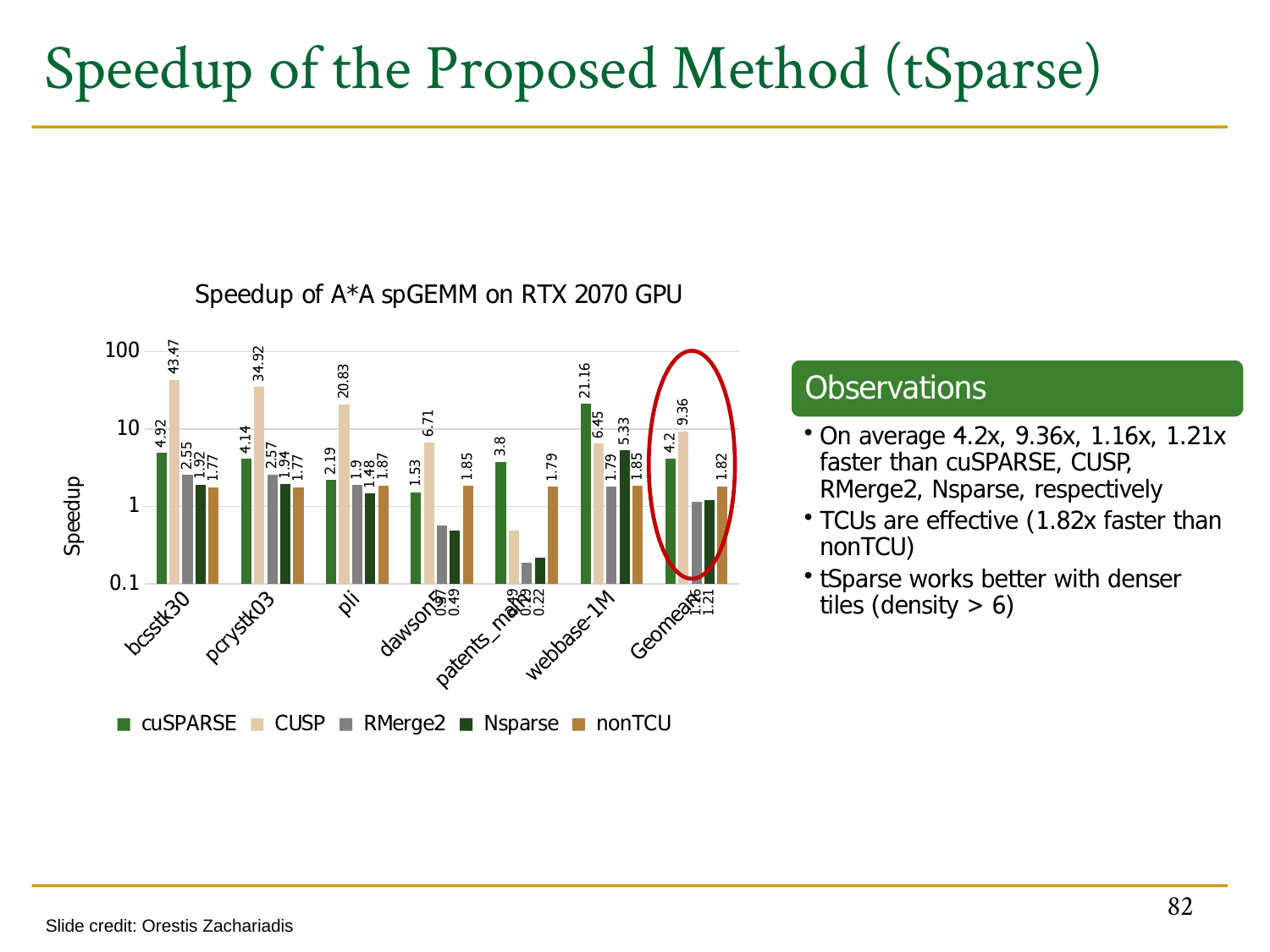

# Speedup of the Proposed Method (tSparse)

### Chart: Speedup of A*A spGEMM on RTX 2070 GPU

| Category |  cuSPARSE |  CUSP |  RMerge2 |  Nsparse |  nonTCU |
|---|---|---|---|---|---|
| bcsstk30 | 4.92 | 43.47 | 2.55 | 1.92 | 1.77 |
| pcrystk03 | 4.14 | 34.92 | 2.57 | 1.94 | 1.77 |
| pli | 2.19 | 20.83 | 1.9 | 1.48 | 1.87 |
| dawson5 | 1.53 | 6.71 | 0.57 | 0.49 | 1.85 |
| patents_main | 3.8 | 0.49 | 0.19 | 0.22 | 1.79 |
| webbase-1M | 21.16 | 6.45 | 1.79 | 5.33 | 1.85 |
| Geomean | 4.2 | 9.36 | 1.16 | 1.21 | 1.82 |
Observations
On average 4.2x, 9.36x, 1.16x, 1.21x faster than cuSPARSE, CUSP, RMerge2, Nsparse, respectively
TCUs are effective (1.82x faster than nonTCU)
tSparse works better with denser tiles (density > 6)
82
82
Slide credit: Orestis Zachariadis